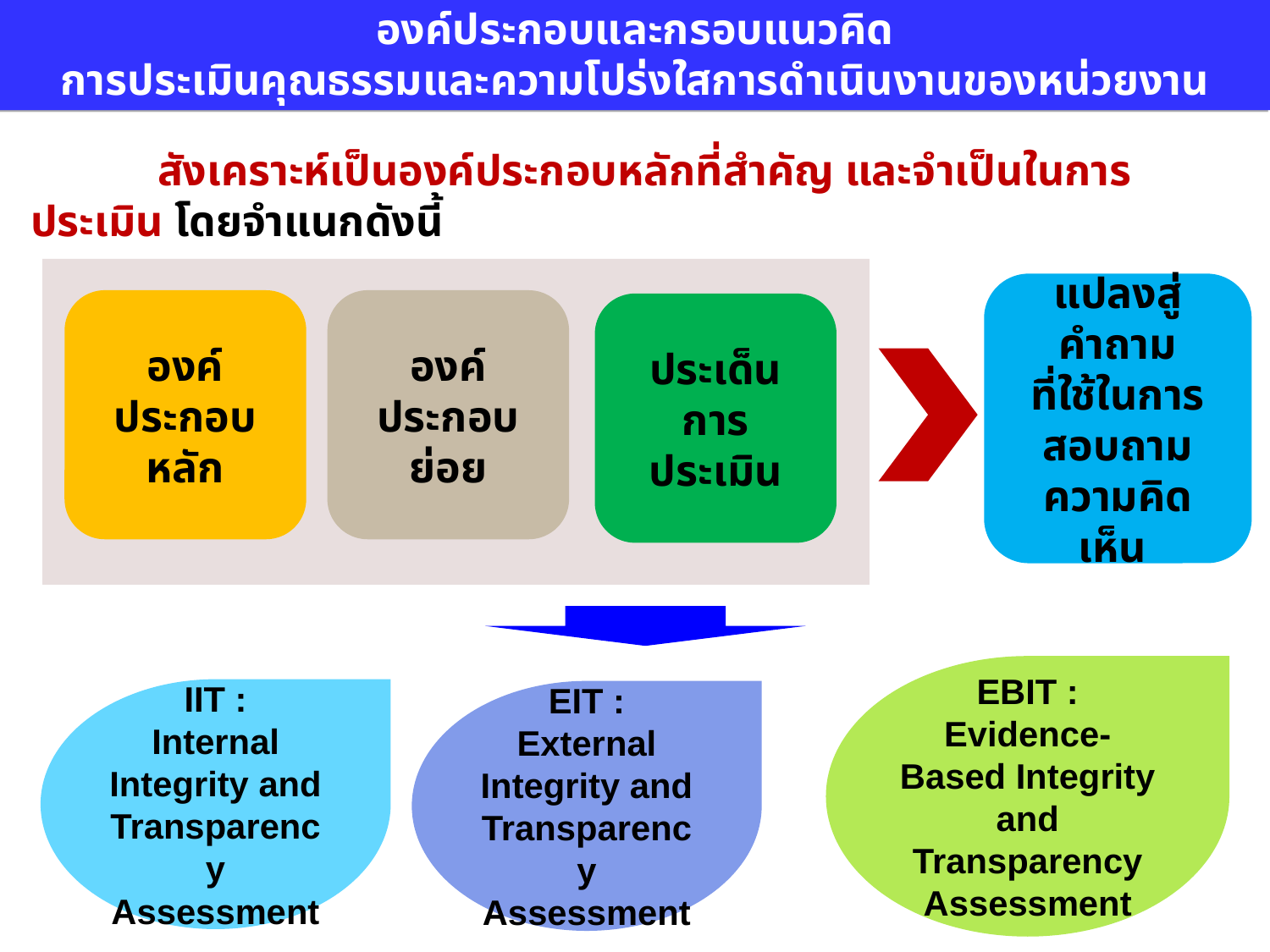

องค์ประกอบและกรอบแนวคิด
การประเมินคุณธรรมและความโปร่งใสการดำเนินงานของหน่วยงาน
	สังเคราะห์เป็นองค์ประกอบหลักที่สำคัญ และจำเป็นในการประเมิน โดยจำแนกดังนี้

องค์
ประกอบหลัก
องค์
ประกอบย่อย
ประเด็นการประเมิน
แปลงสู่คำถาม
ที่ใช้ในการสอบถามความคิดเห็น

EBIT :
Evidence-Based Integrity and Transparency Assessment
IIT :
Internal Integrity and Transparency Assessment
EIT :
External Integrity and Transparency Assessment